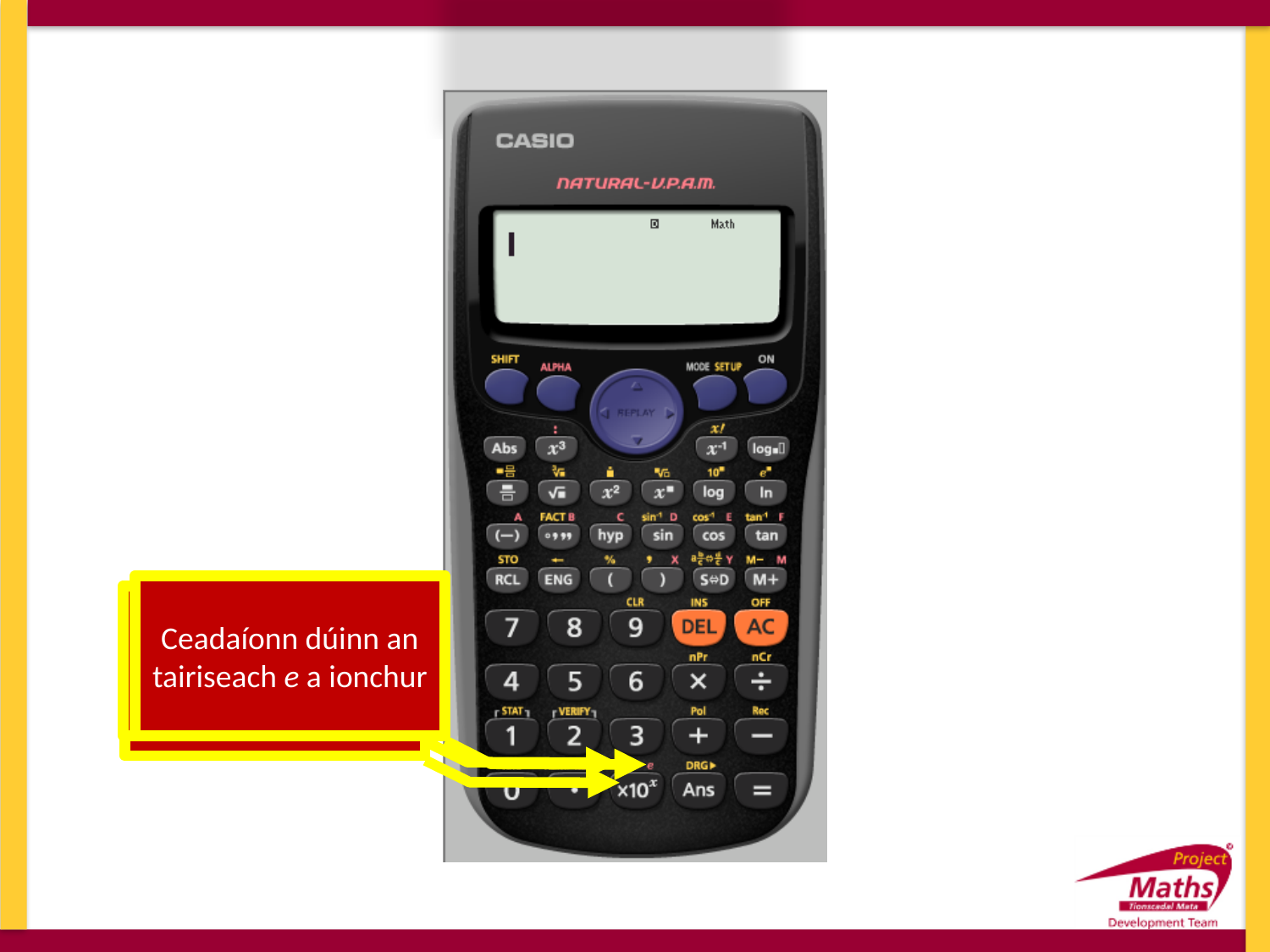

Ceadaíonn dúinn an tairiseach e a ionchur
Ceadaíonn dúinn an tairiseach 𝜋  a úsáid
Ceadaíonn dúinn nodaireacht eolaíochtúil a úsáid